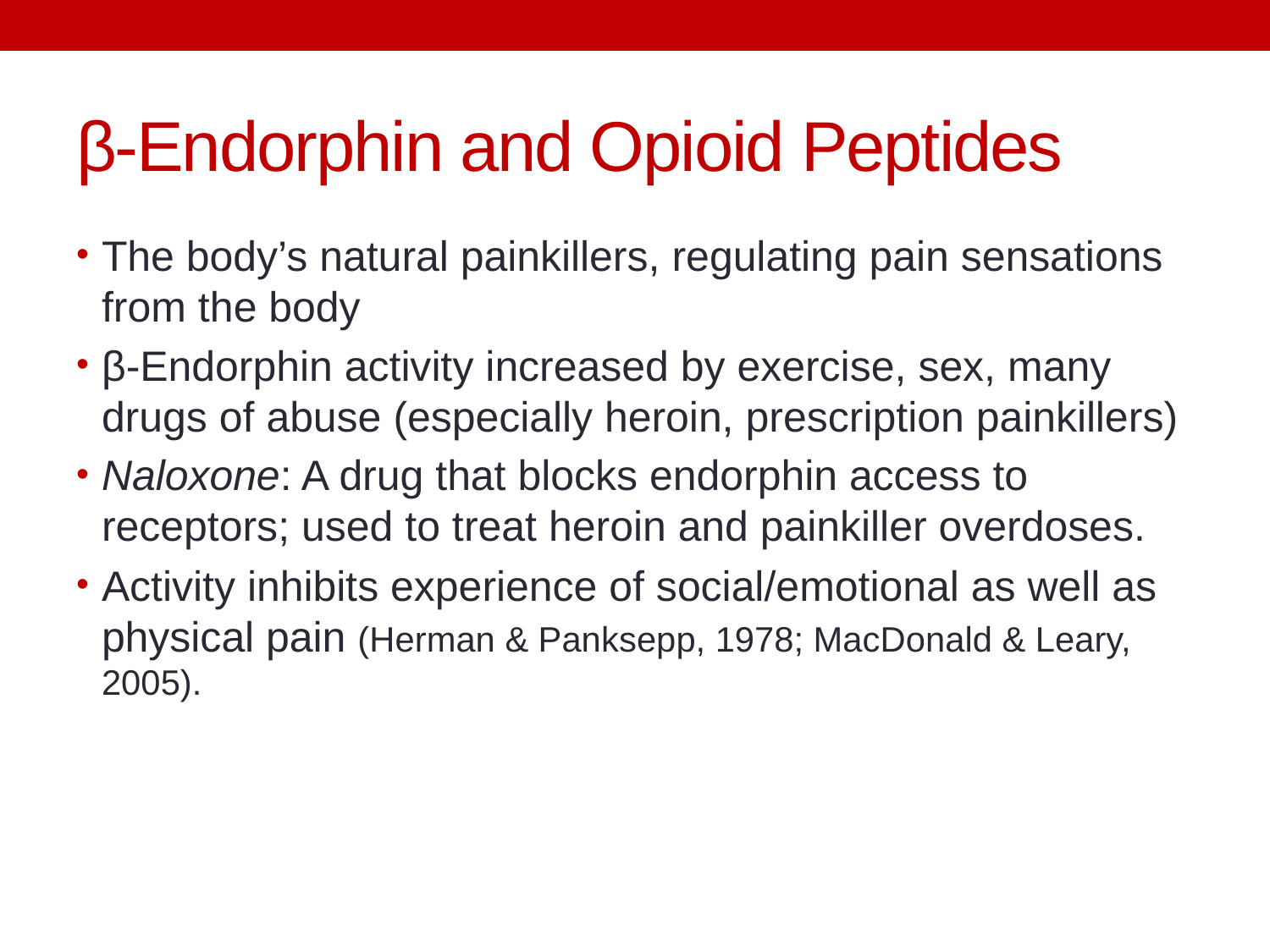

# β-Endorphin and Opioid Peptides
The body’s natural painkillers, regulating pain sensations from the body
β-Endorphin activity increased by exercise, sex, many drugs of abuse (especially heroin, prescription painkillers)
Naloxone: A drug that blocks endorphin access to receptors; used to treat heroin and painkiller overdoses.
Activity inhibits experience of social/emotional as well as physical pain (Herman & Panksepp, 1978; MacDonald & Leary, 2005).